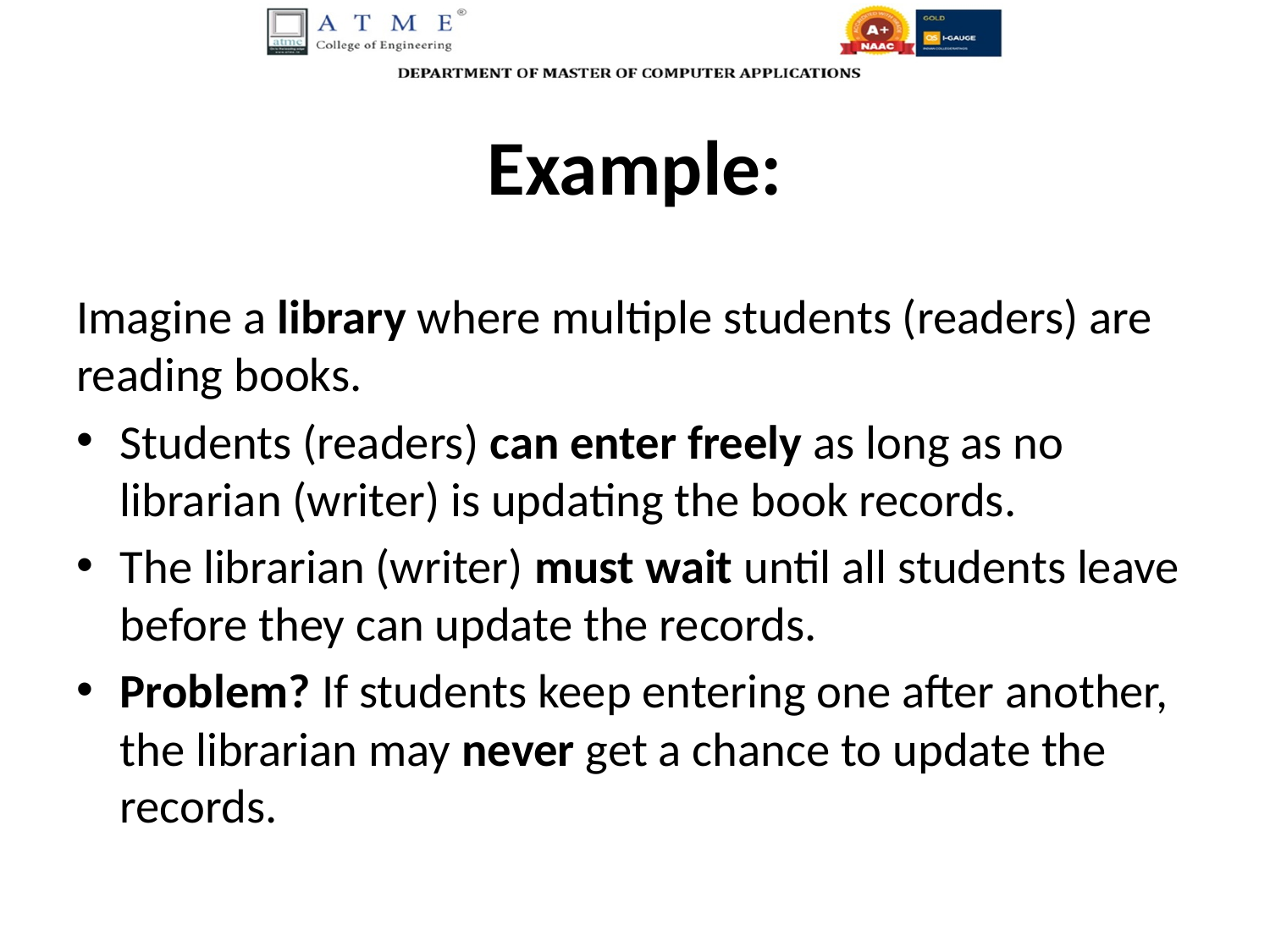

# Example:
Imagine a library where multiple students (readers) are reading books.
Students (readers) can enter freely as long as no librarian (writer) is updating the book records.
The librarian (writer) must wait until all students leave before they can update the records.
Problem? If students keep entering one after another, the librarian may never get a chance to update the records.